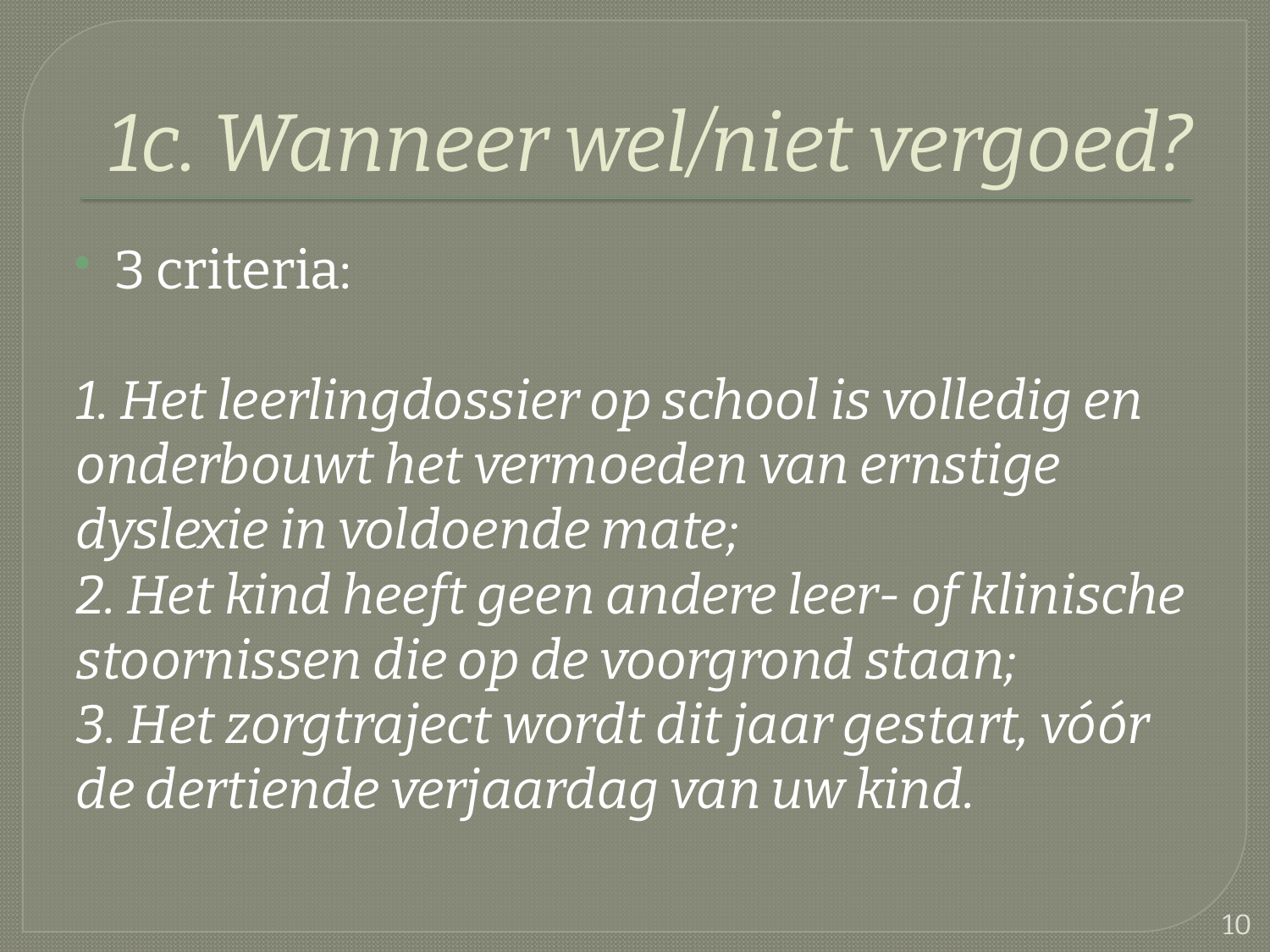

# 1c. Wanneer wel/niet vergoed?
3 criteria:

1. Het leerlingdossier op school is volledig en onderbouwt het vermoeden van ernstige dyslexie in voldoende mate;
2. Het kind heeft geen andere leer- of klinische stoornissen die op de voorgrond staan;
3. Het zorgtraject wordt dit jaar gestart, vóór de dertiende verjaardag van uw kind.

10